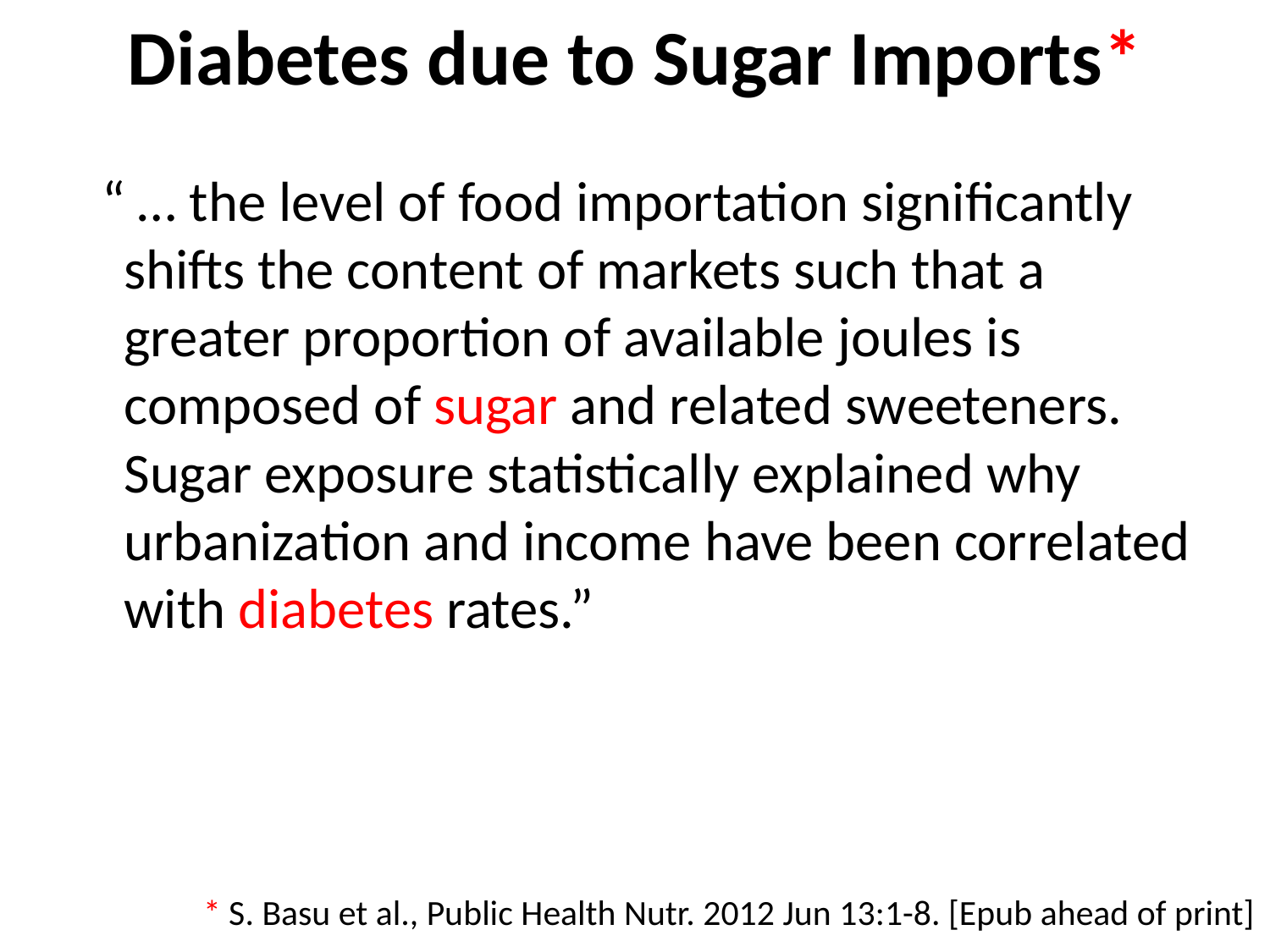

# Diabetes due to Sugar Imports*
  “ … the level of food importation significantly shifts the content of markets such that a greater proportion of available joules is composed of sugar and related sweeteners. Sugar exposure statistically explained why urbanization and income have been correlated with diabetes rates.”
* S. Basu et al., Public Health Nutr. 2012 Jun 13:1-8. [Epub ahead of print]